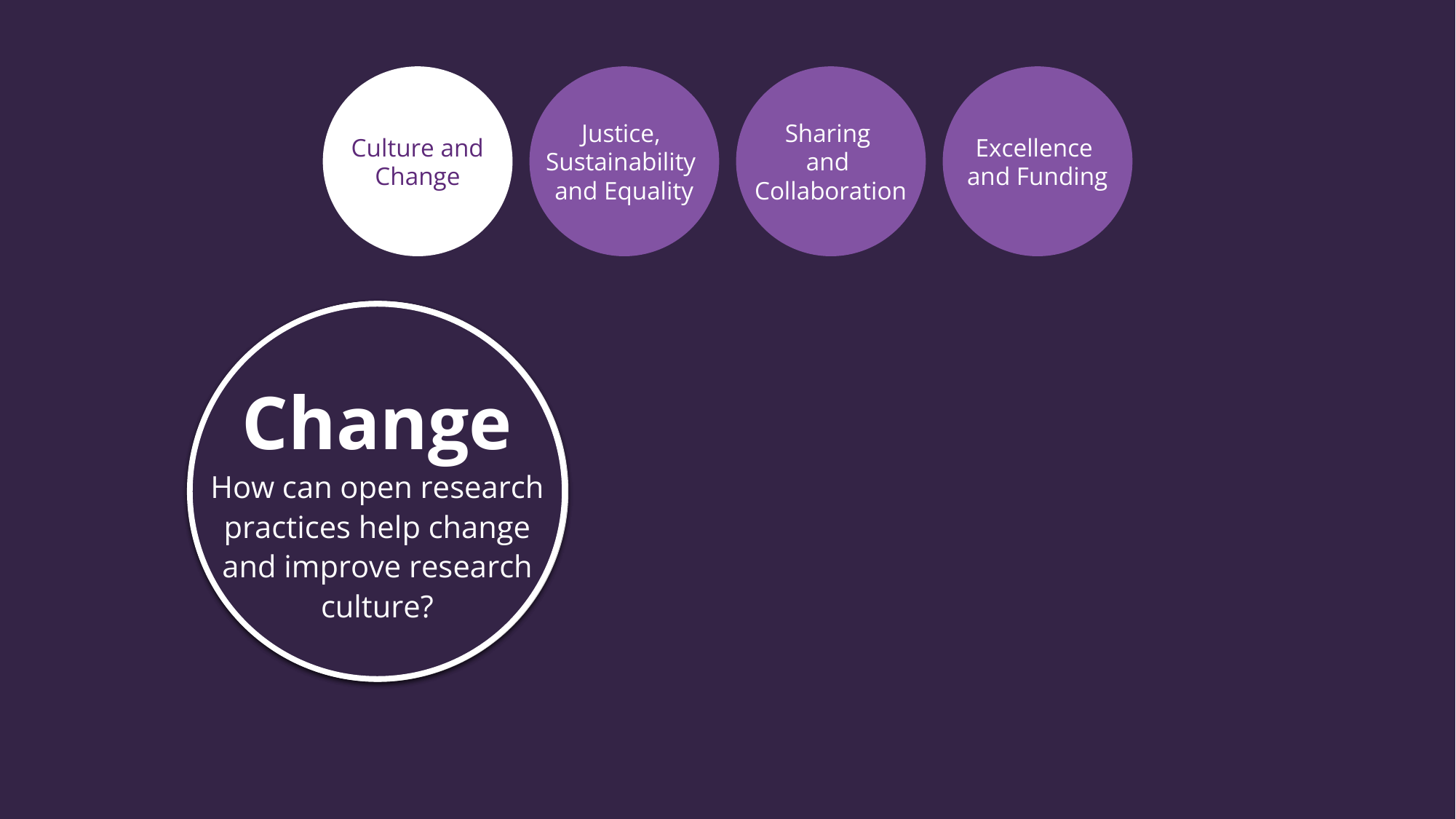

Culture and
Change
Justice,
Sustainability
and Equality
Sharing
and
Collaboration
Excellence
and Funding

Change
How can open research practices help change and improve research culture?

with
Dr. Ben Bleasdale

Director CaSE
and former Senior Policy & Advocacy Adviser who led the Wellcome Trust #ReimagineResearch